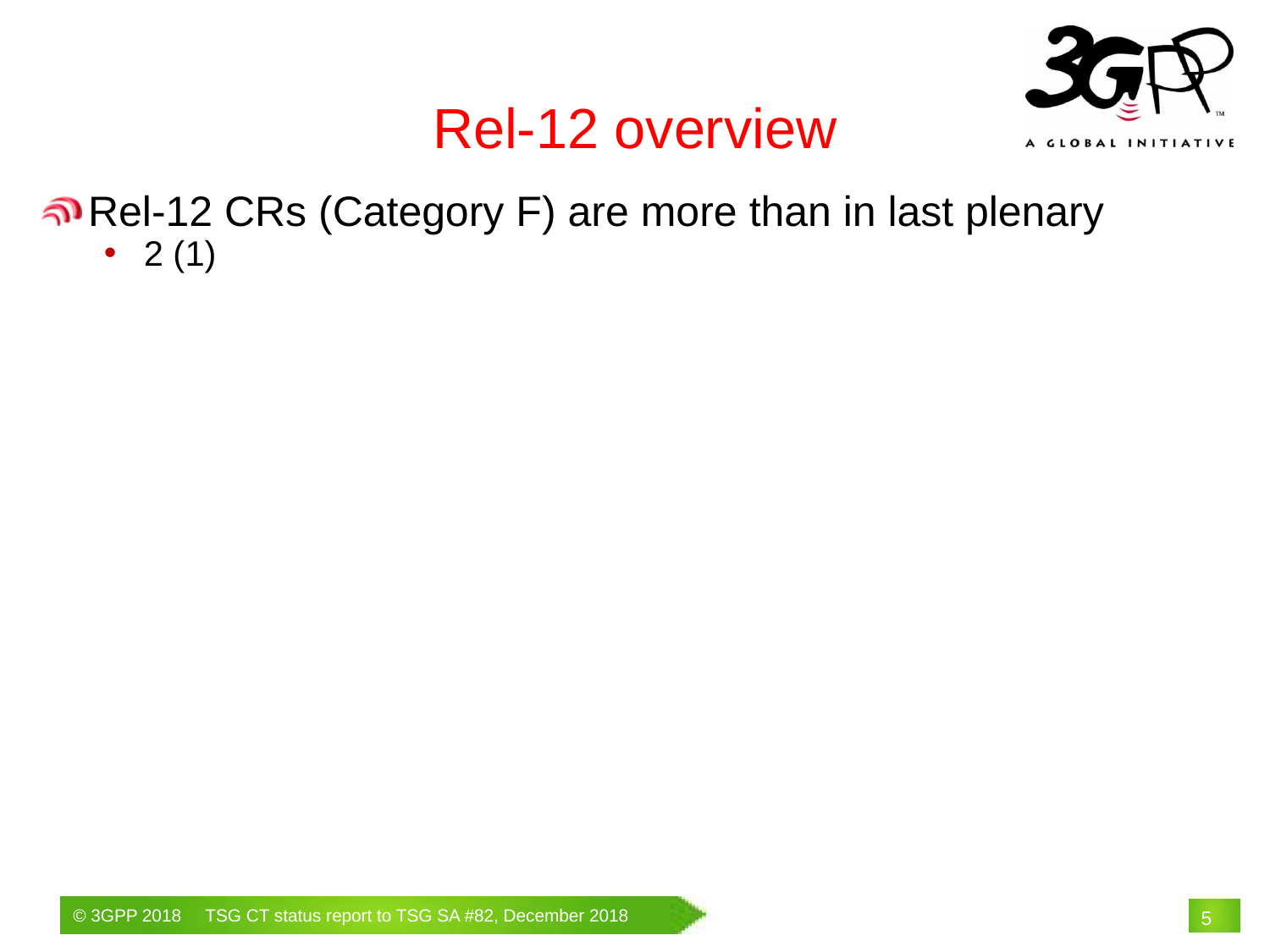

Rel-12 overview
Rel-12 CRs (Category F) are more than in last plenary
2 (1)
# 5